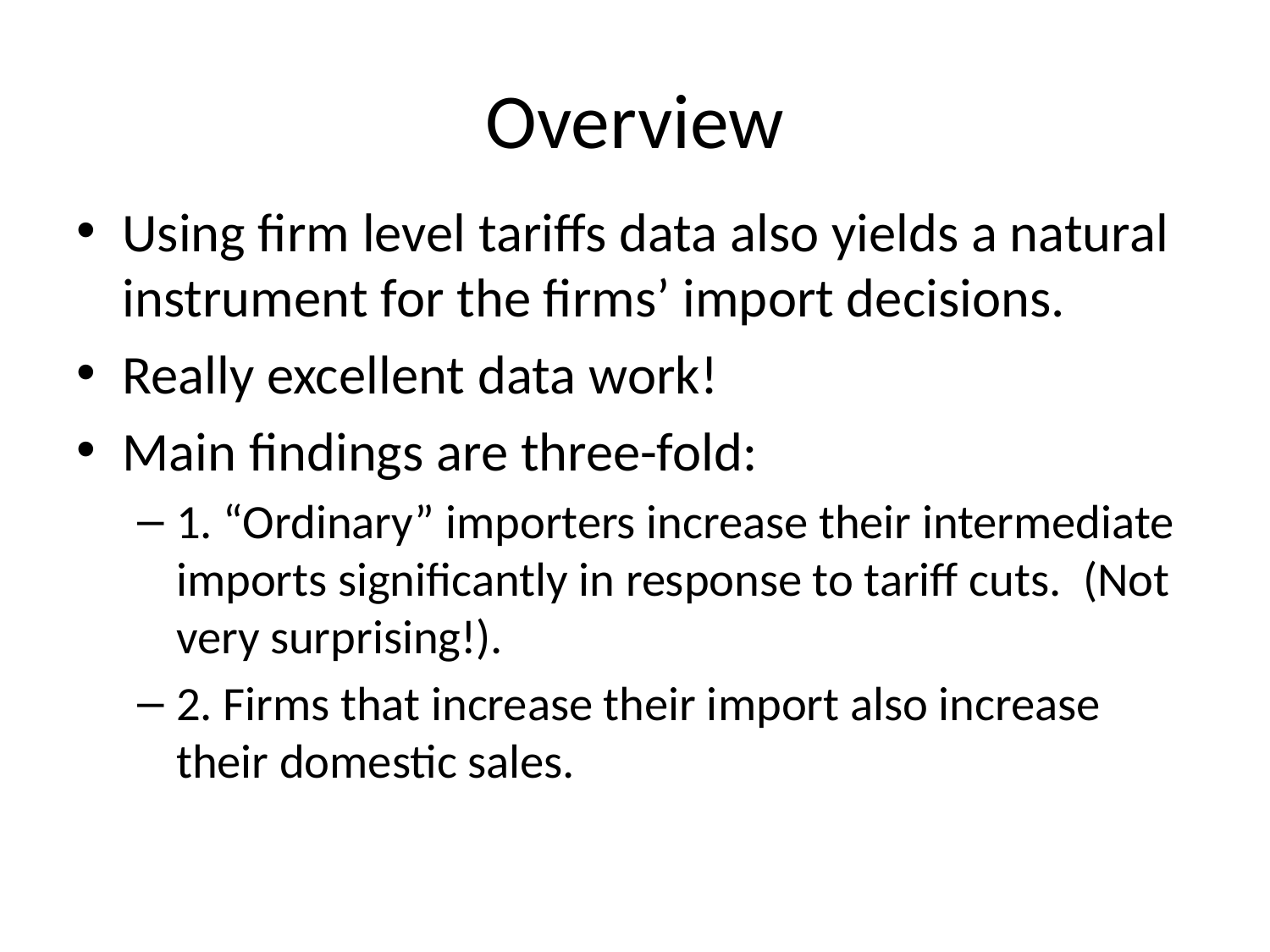

# Overview
Using firm level tariffs data also yields a natural instrument for the firms’ import decisions.
Really excellent data work!
Main findings are three-fold:
1. “Ordinary” importers increase their intermediate imports significantly in response to tariff cuts.  (Not very surprising!).
2. Firms that increase their import also increase their domestic sales.